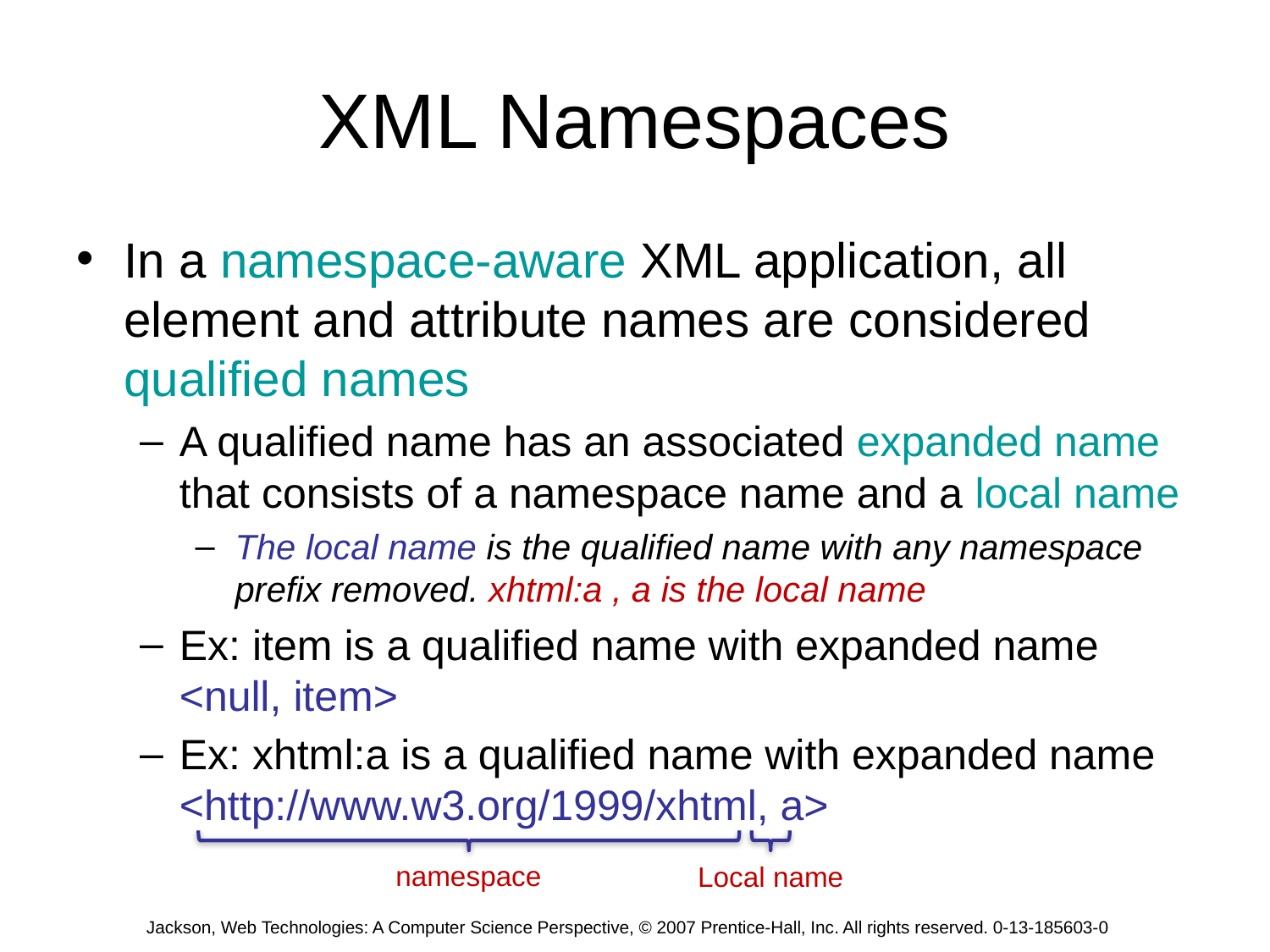

# XML Namespaces
In a namespace-aware XML application, all element and attribute names are considered qualified names
A qualified name has an associated expanded name that consists of a namespace name and a local name
The local name is the qualified name with any namespace prefix removed. xhtml:a , a is the local name
Ex: item is a qualified name with expanded name <null, item>
Ex: xhtml:a is a qualified name with expanded name <http://www.w3.org/1999/xhtml, a>

namespace
Local name
Jackson, Web Technologies: A Computer Science Perspective, © 2007 Prentice-Hall, Inc. All rights reserved. 0-13-185603-0